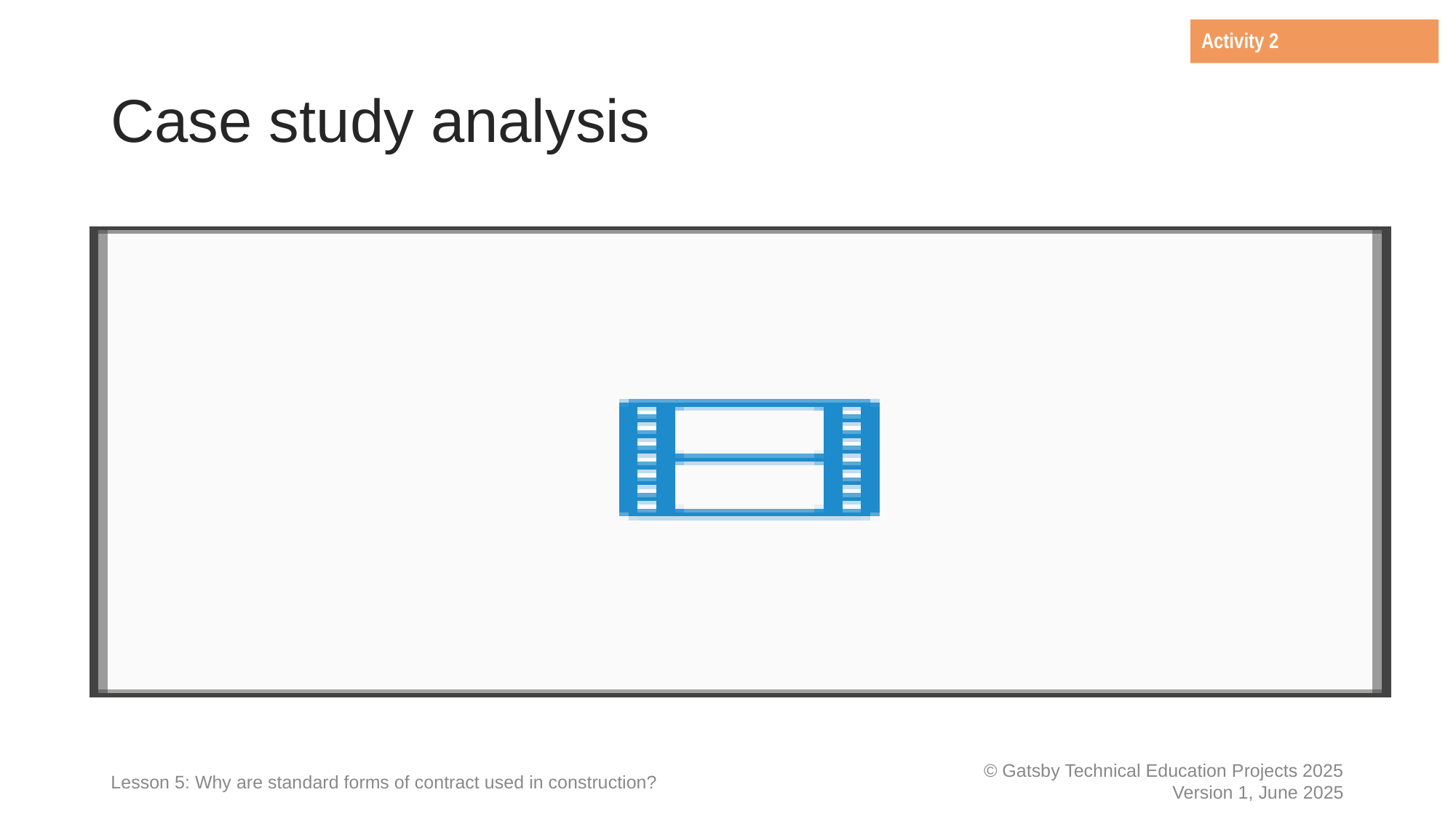

Activity 2
# Case study analysis
You will be placed in small groups and assigned one of four case studies on either an NEC or a JCT contract.
Your group will research how either an NEC or a JCT contract is used in your assigned project, focusing on its benefits and challenges.
Answer the questions in Activity 2 Worksheet.
Once you have completed your research, your group will present your findings to the class.

Lesson 5: Why are standard forms of contract used in construction?